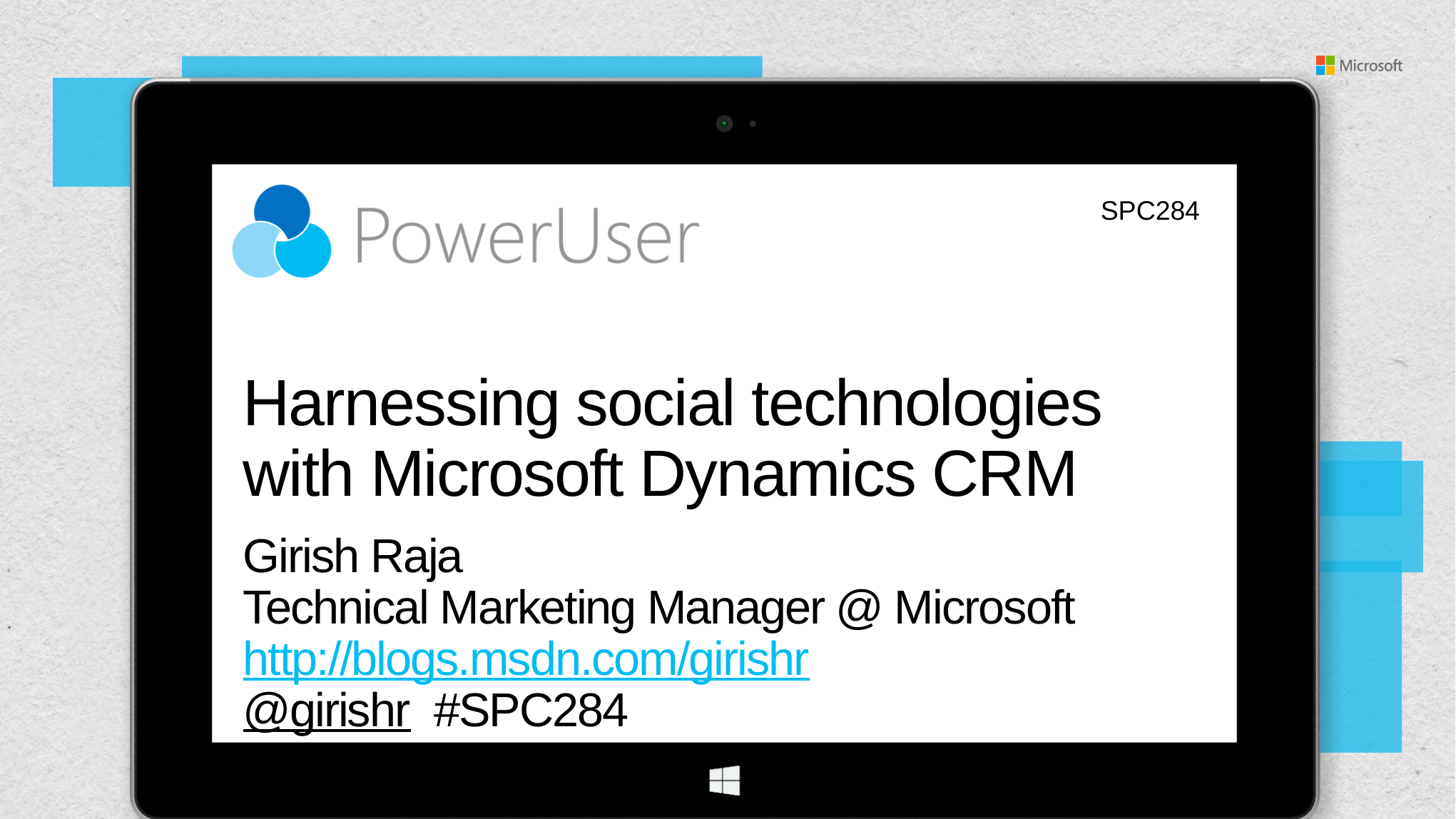

SPC284
# Harnessing social technologies with Microsoft Dynamics CRM
Girish Raja
Technical Marketing Manager @ Microsoft
http://blogs.msdn.com/girishr
@girishr  #SPC284